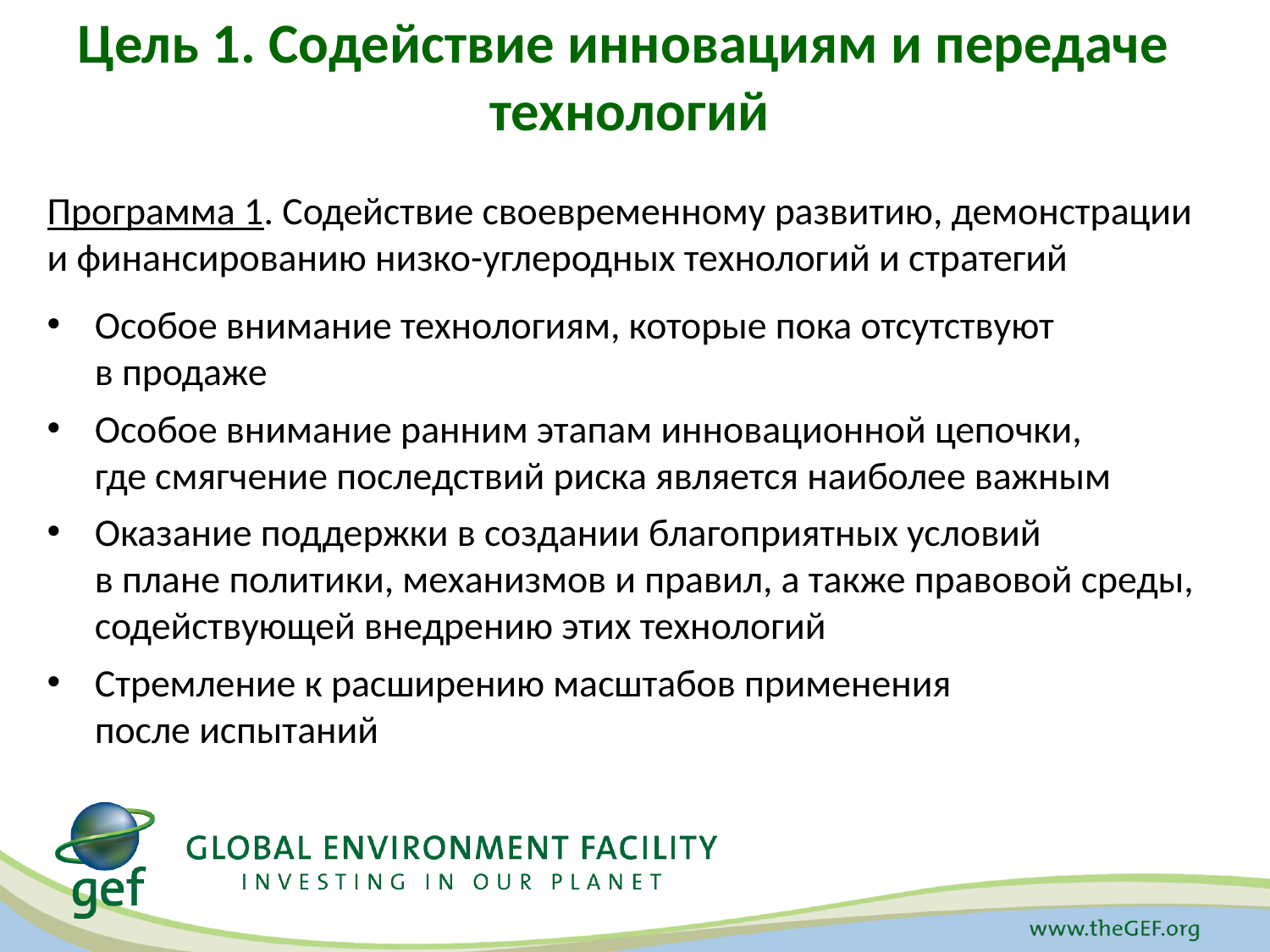

# Цель 1. Содействие инновациям и передаче технологий
Программа 1. Содействие своевременному развитию, демонстрации
и финансированию низко-углеродных технологий и стратегий
Особое внимание технологиям, которые пока отсутствуют
в продаже
Особое внимание ранним этапам инновационной цепочки,
где смягчение последствий риска является наиболее важным
Оказание поддержки в создании благоприятных условий
в плане политики, механизмов и правил, а также правовой среды, содействующей внедрению этих технологий
Стремление к расширению масштабов применения
после испытаний